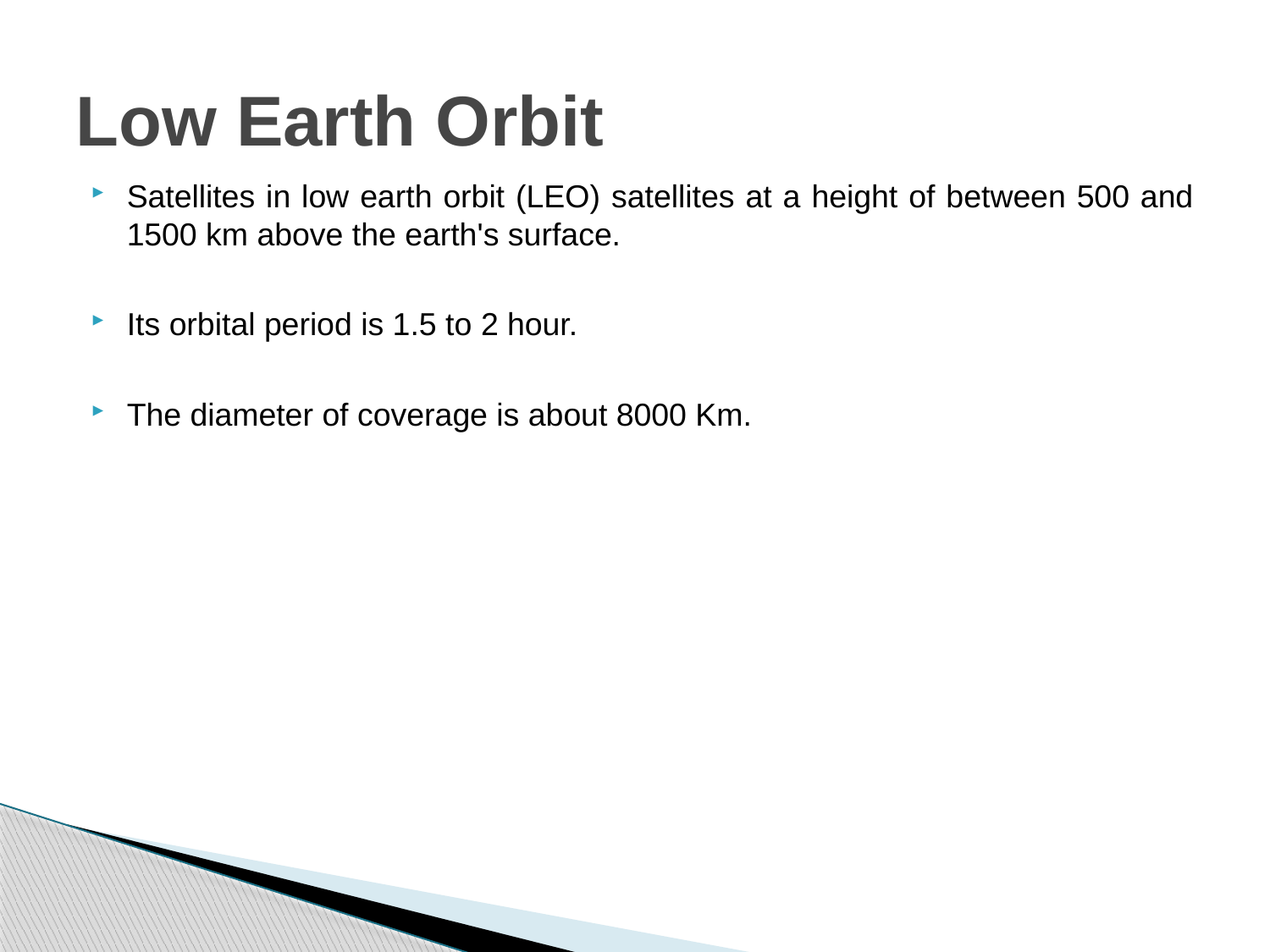

# Low Earth Orbit
Satellites in low earth orbit (LEO) satellites at a height of between 500 and 1500 km above the earth's surface.

Its orbital period is 1.5 to 2 hour.

The diameter of coverage is about 8000 Km.